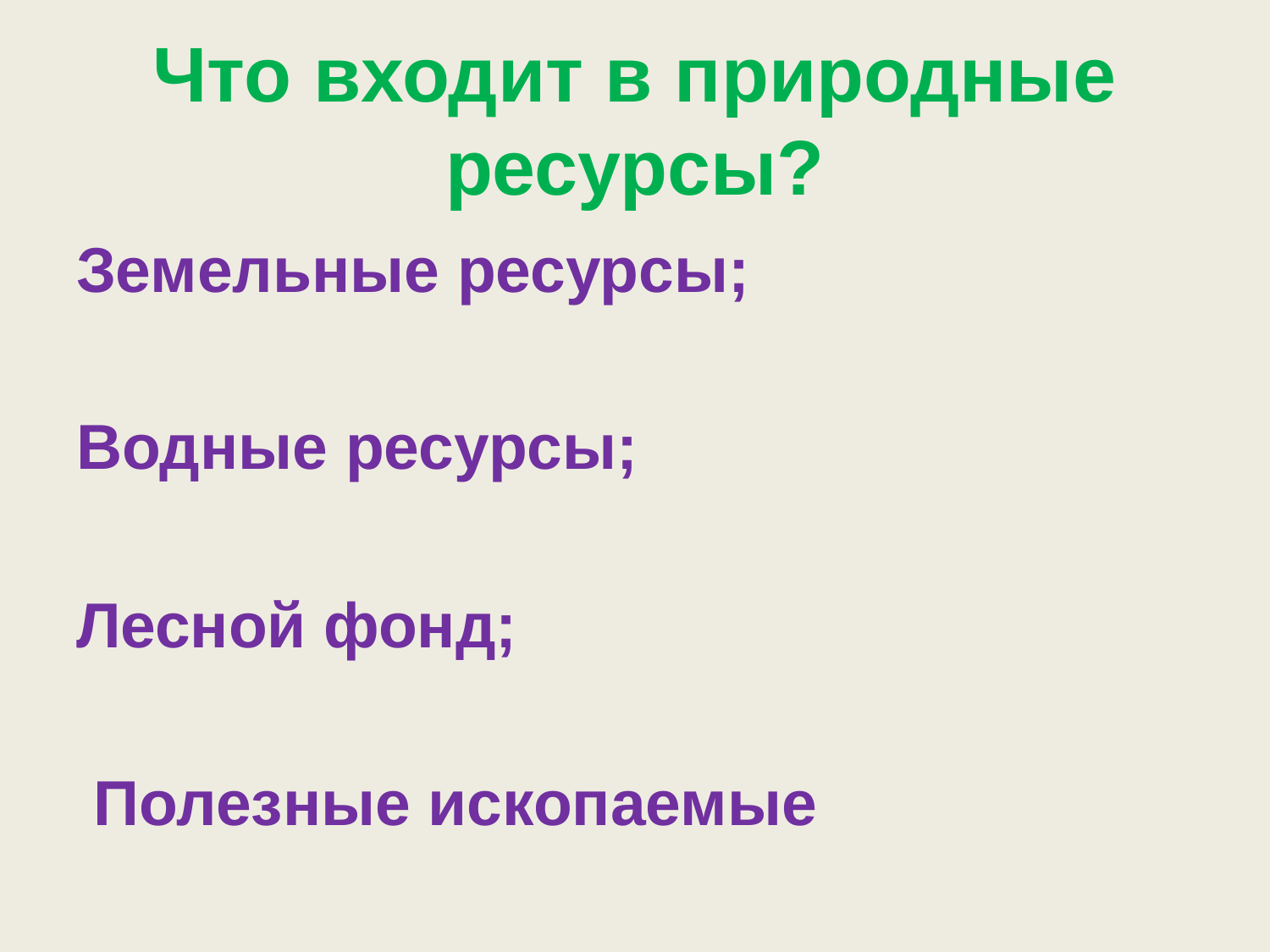

# Что входит в природные ресурсы?
Земельные ресурсы;

Водные ресурсы;

Лесной фонд;

 Полезные ископаемые